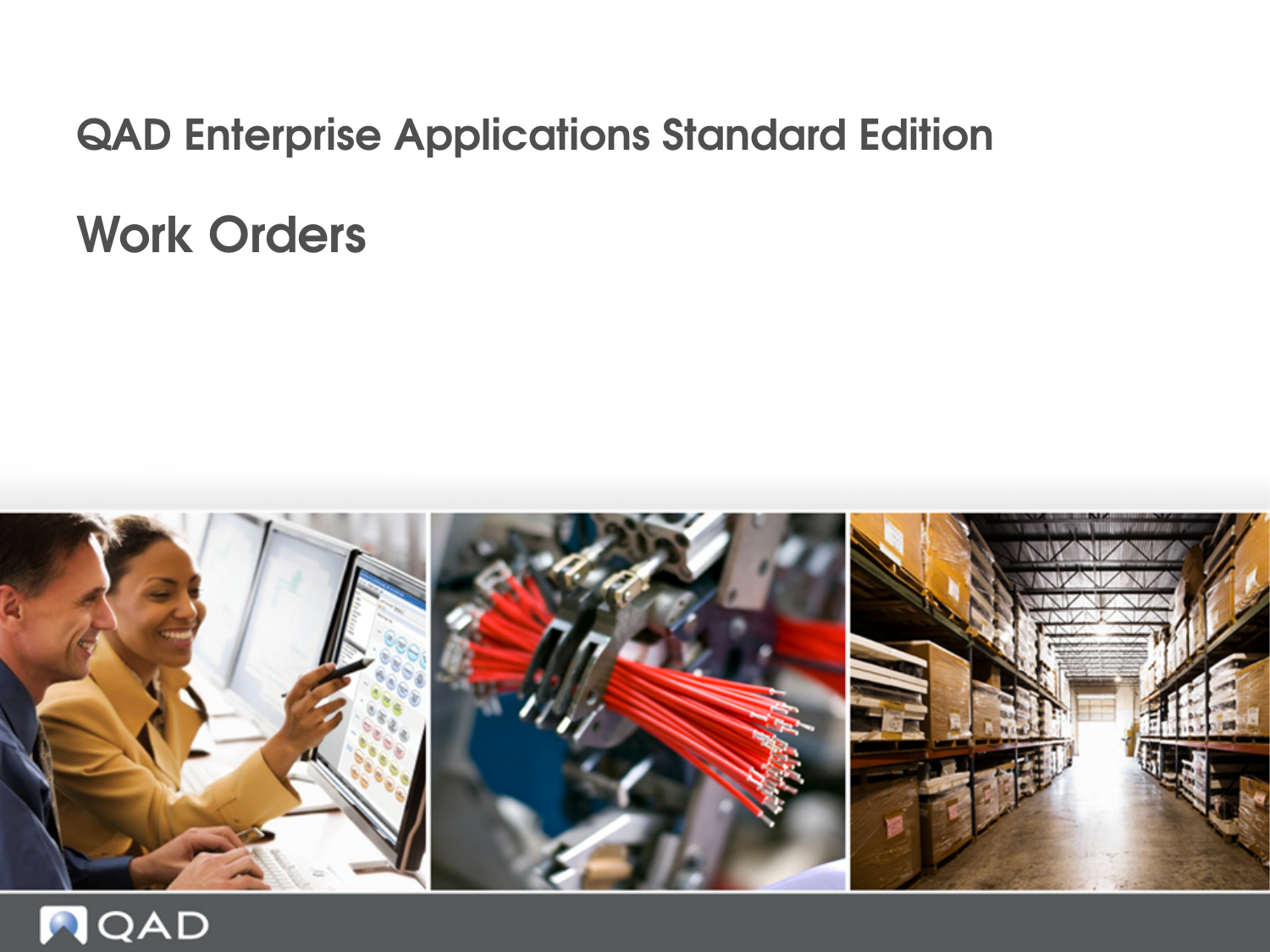

# QAD Enterprise Applications Standard Edition
Work Orders